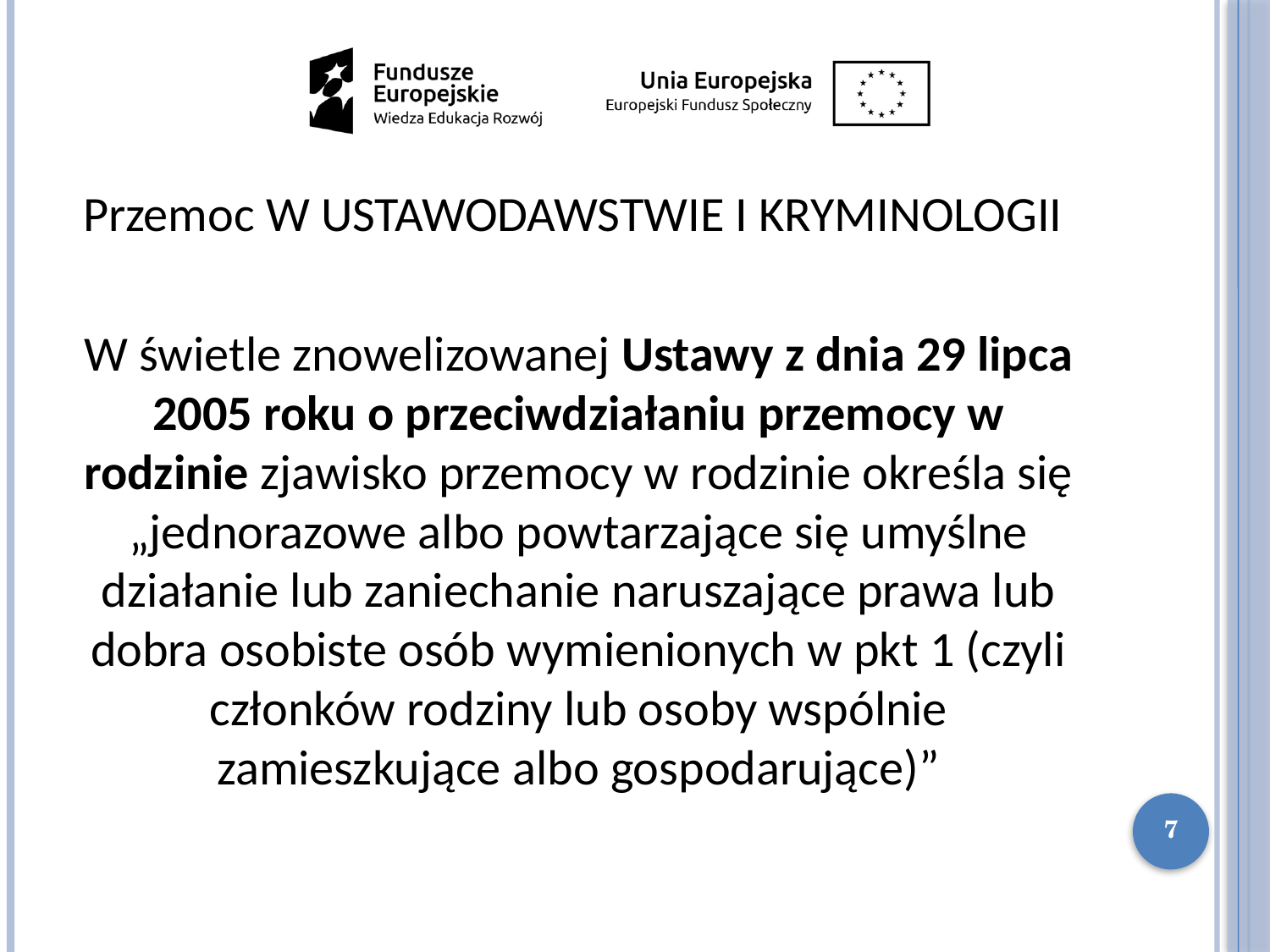

Przemoc W USTAWODAWSTWIE I KRYMINOLOGII

W świetle znowelizowanej Ustawy z dnia 29 lipca 2005 roku o przeciwdziałaniu przemocy w rodzinie zjawisko przemocy w rodzinie określa się „jednorazowe albo powtarzające się umyślne działanie lub zaniechanie naruszające prawa lub dobra osobiste osób wymienionych w pkt 1 (czyli członków rodziny lub osoby wspólnie zamieszkujące albo gospodarujące)”
7